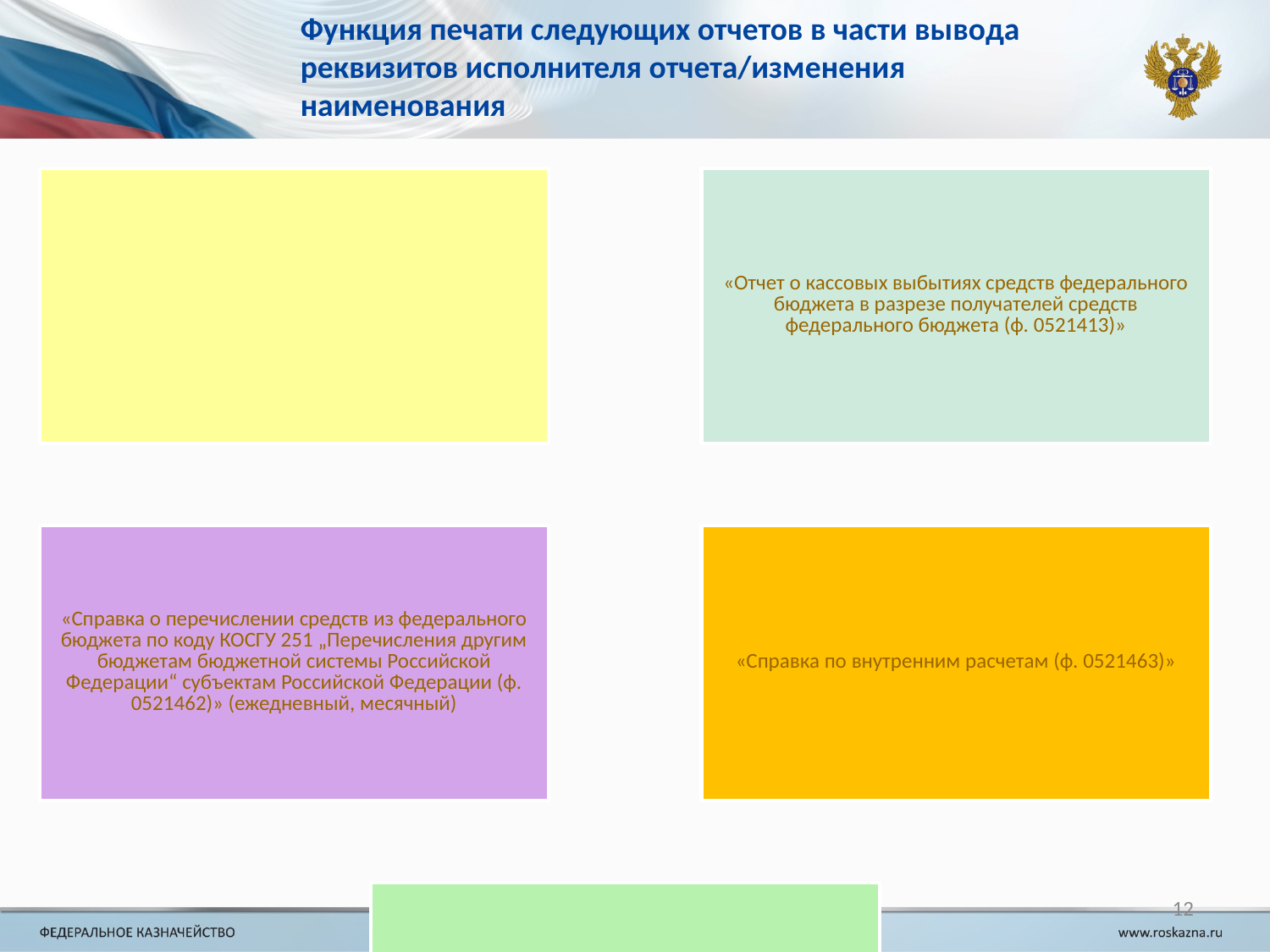

# Функция печати следующих отчетов в части вывода реквизитов исполнителя отчета/изменения наименования
«Отчет о кассовых выбытиях средств федерального бюджета в разрезе получателей средств федерального бюджета (ф. 0521413)»
«Справка о перечислении средств из федерального бюджета по коду КОСГУ 251 „Перечисления другим бюджетам бюджетной системы Российской Федерации“ субъектам Российской Федерации (ф. 0521462)» (ежедневный, месячный)
«Справка по внутренним расчетам (ф. 0521463)»
12